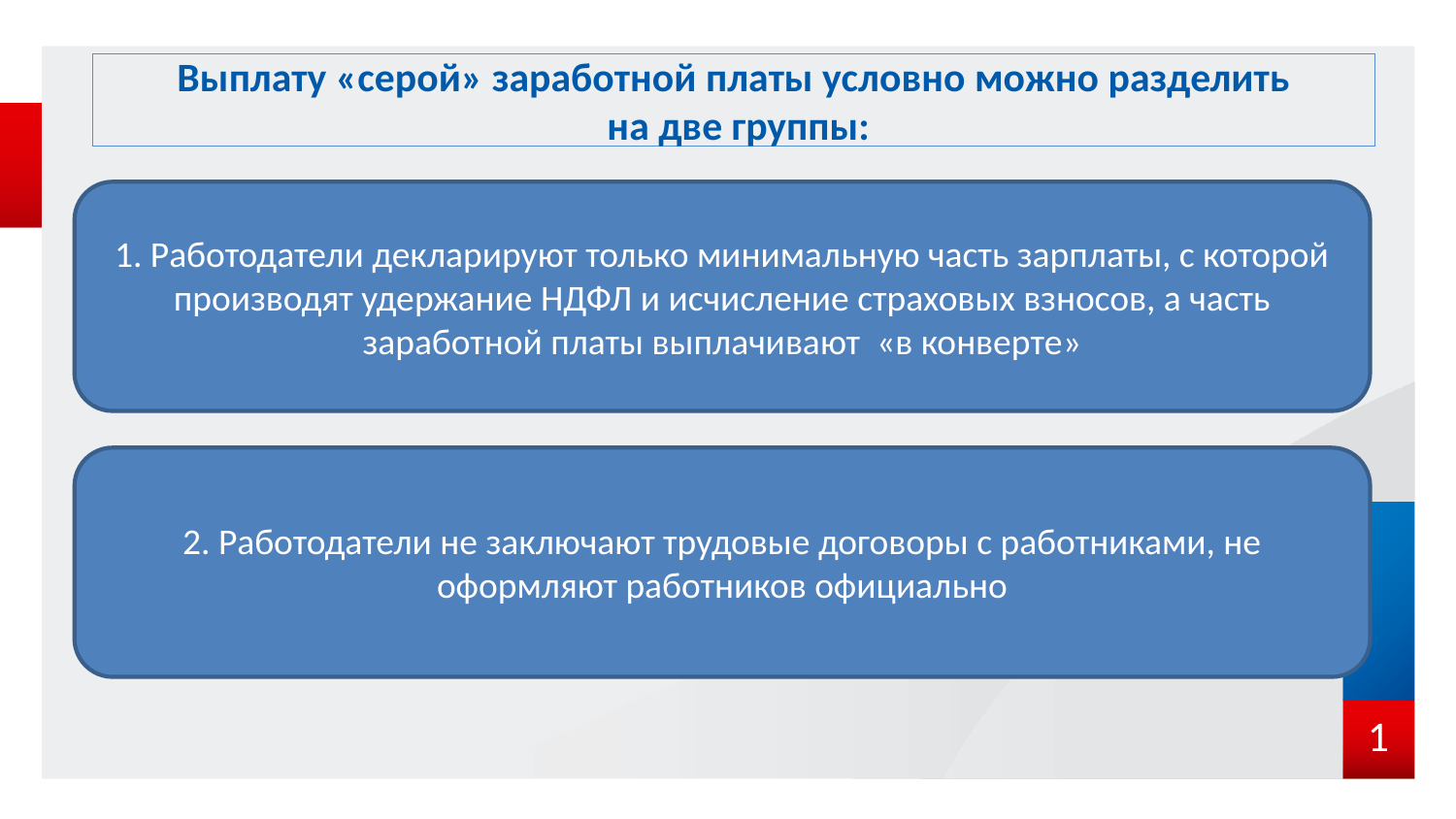

# Выплату «серой» заработной платы условно можно разделить на две группы:
1. Работодатели декларируют только минимальную часть зарплаты, с которой производят удержание НДФЛ и исчисление страховых взносов, а часть заработной платы выплачивают  «в конверте»

2. Работодатели не заключают трудовые договоры с работниками, не оформляют работников официально

1